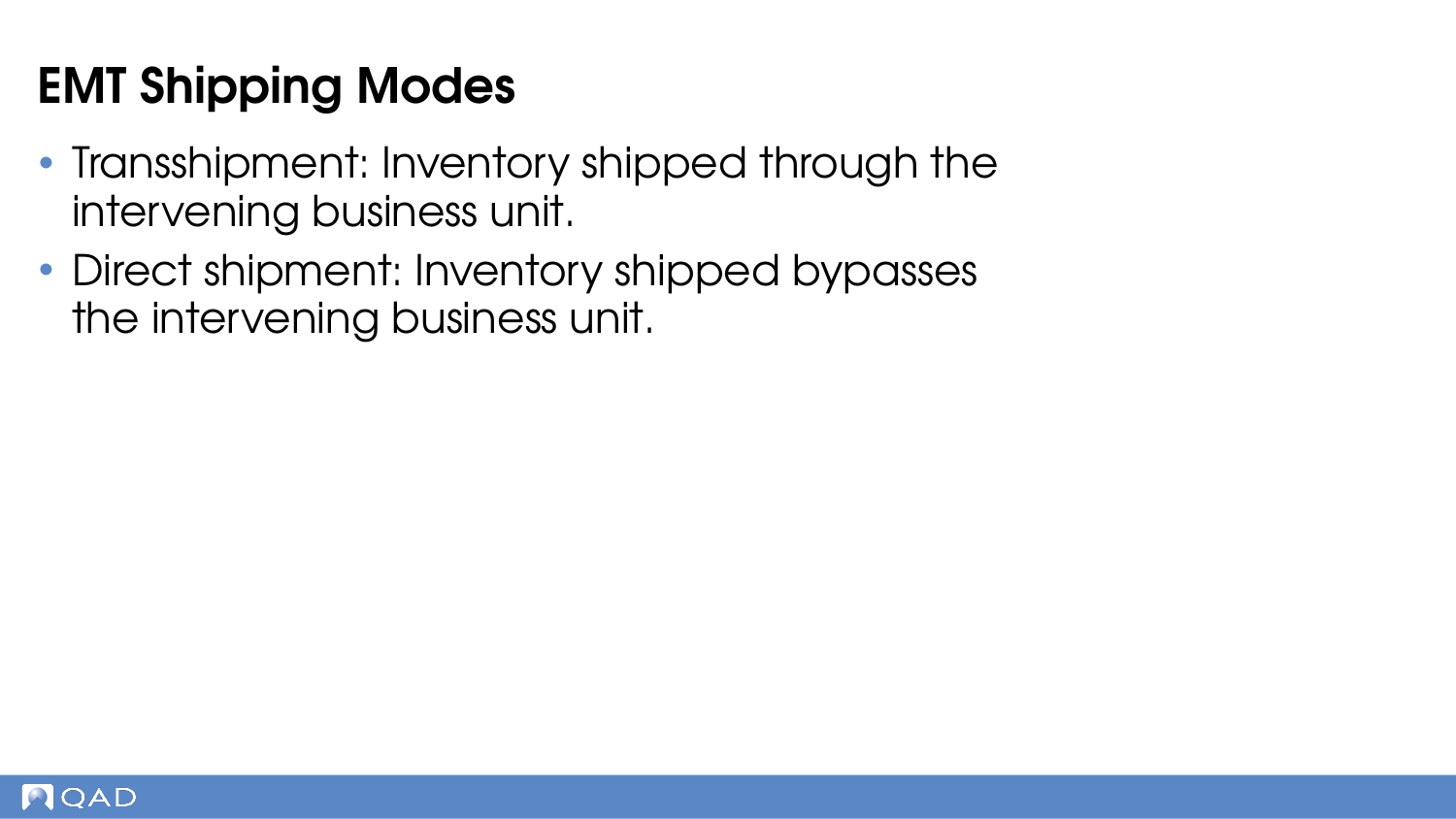

# EMT Shipping Modes
Transshipment: Inventory shipped through the intervening business unit.
Direct shipment: Inventory shipped bypasses the intervening business unit.

123